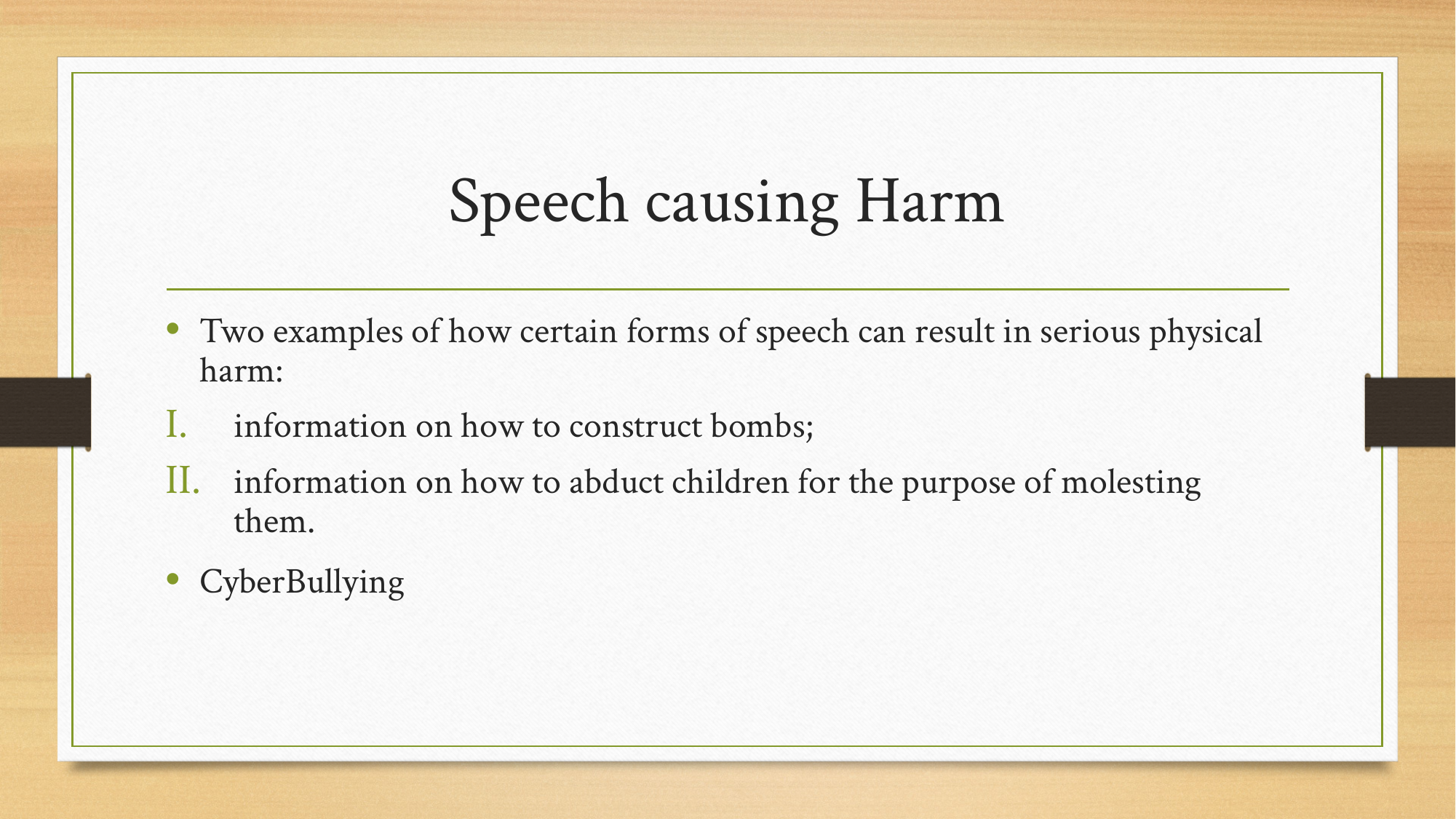

# Speech causing Harm
Two examples of how certain forms of speech can result in serious physical harm:
information on how to construct bombs;
information on how to abduct children for the purpose of molesting them.
CyberBullying